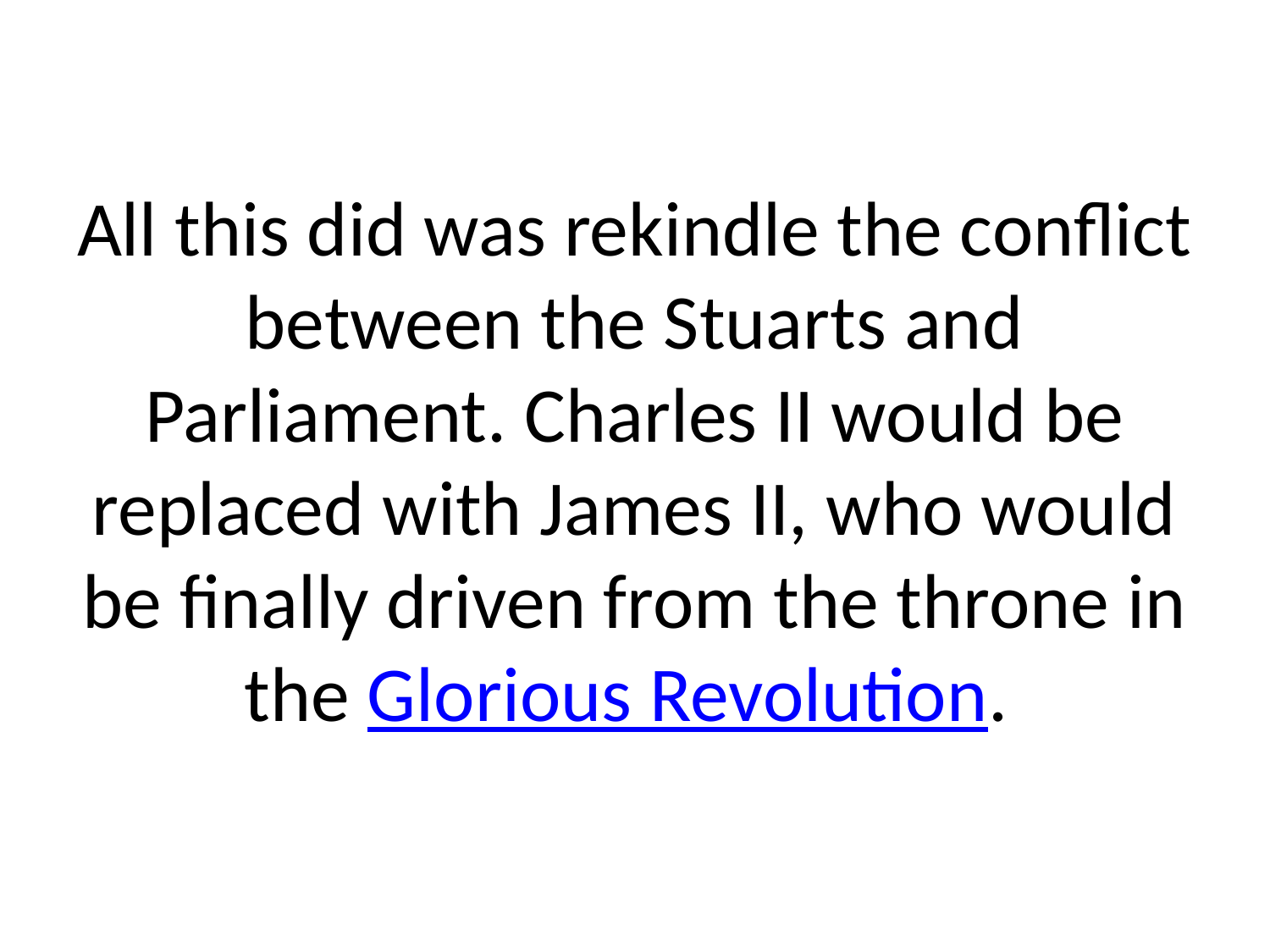

# All this did was rekindle the conflict between the Stuarts and Parliament. Charles II would be replaced with James II, who would be finally driven from the throne in the Glorious Revolution.